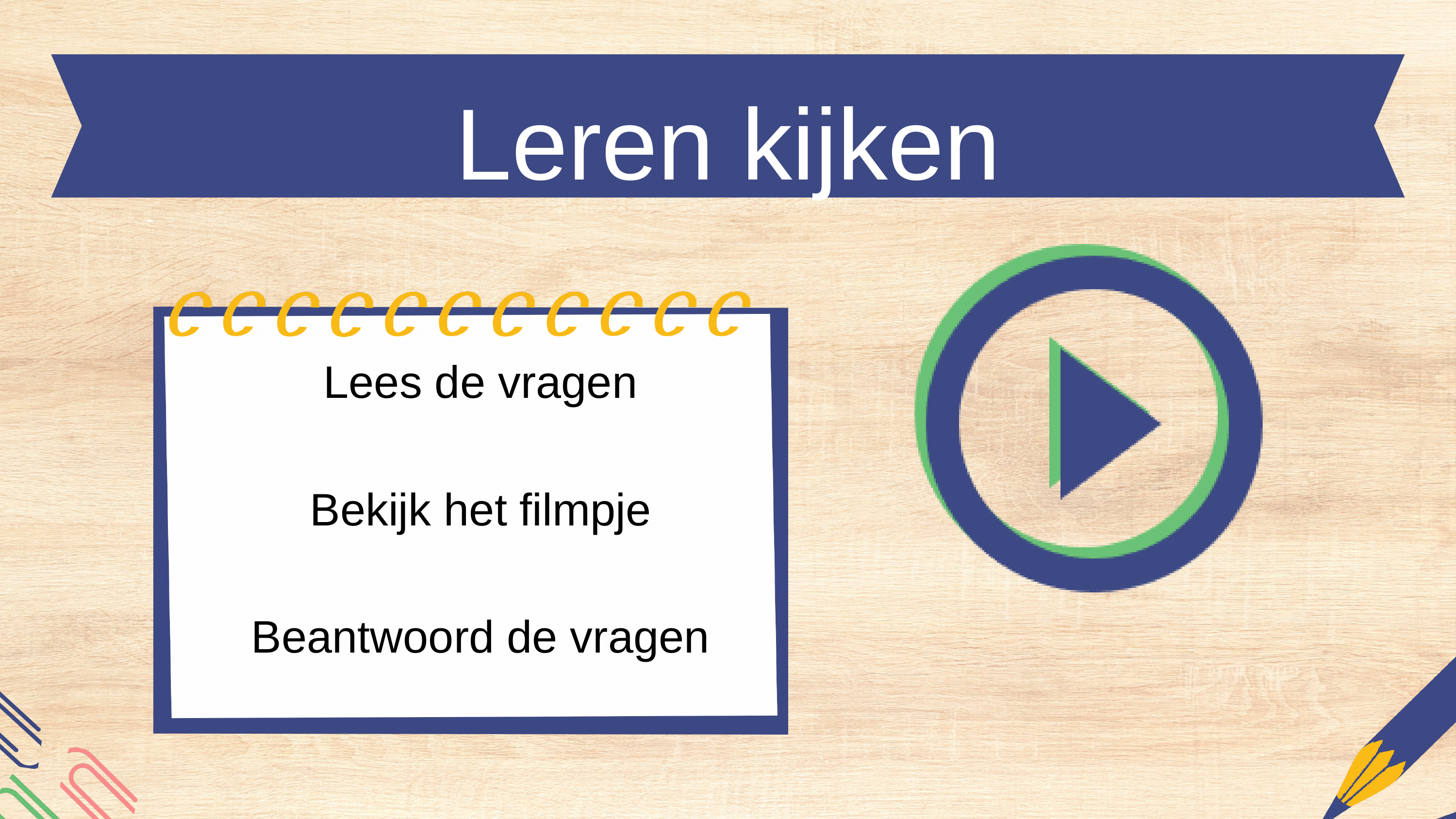

Leren kijken

Lees de vragen

Bekijk het filmpje

Beantwoord de vragen